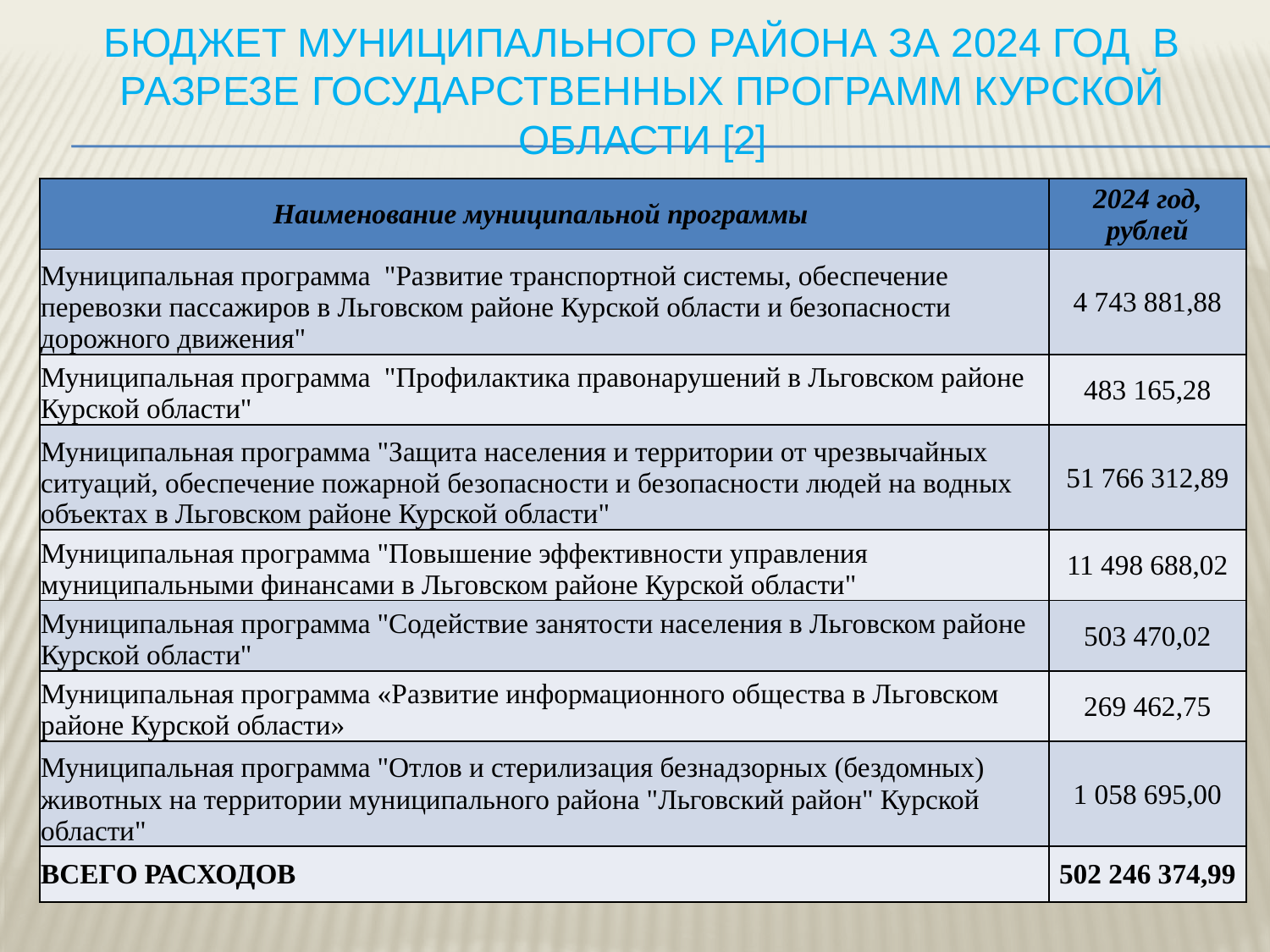

# Бюджет муниципального района за 2024 год  в разрезе государственных программ Курской области [2]
| Наименование муниципальной программы | 2024 год, рублей |
| --- | --- |
| Муниципальная программа "Развитие транспортной системы, обеспечение перевозки пассажиров в Льговском районе Курской области и безопасности дорожного движения" | 4 743 881,88 |
| Муниципальная программа "Профилактика правонарушений в Льговском районе Курской области" | 483 165,28 |
| Муниципальная программа "Защита населения и территории от чрезвычайных ситуаций, обеспечение пожарной безопасности и безопасности людей на водных объектах в Льговском районе Курской области" | 51 766 312,89 |
| Муниципальная программа "Повышение эффективности управления муниципальными финансами в Льговском районе Курской области" | 11 498 688,02 |
| Муниципальная программа "Содействие занятости населения в Льговском районе Курской области" | 503 470,02 |
| Муниципальная программа «Развитие информационного общества в Льговском районе Курской области» | 269 462,75 |
| Муниципальная программа "Отлов и стерилизация безнадзорных (бездомных) животных на территории муниципального района "Льговский район" Курской области" | 1 058 695,00 |
| ВСЕГО РАСХОДОВ | 502 246 374,99 |